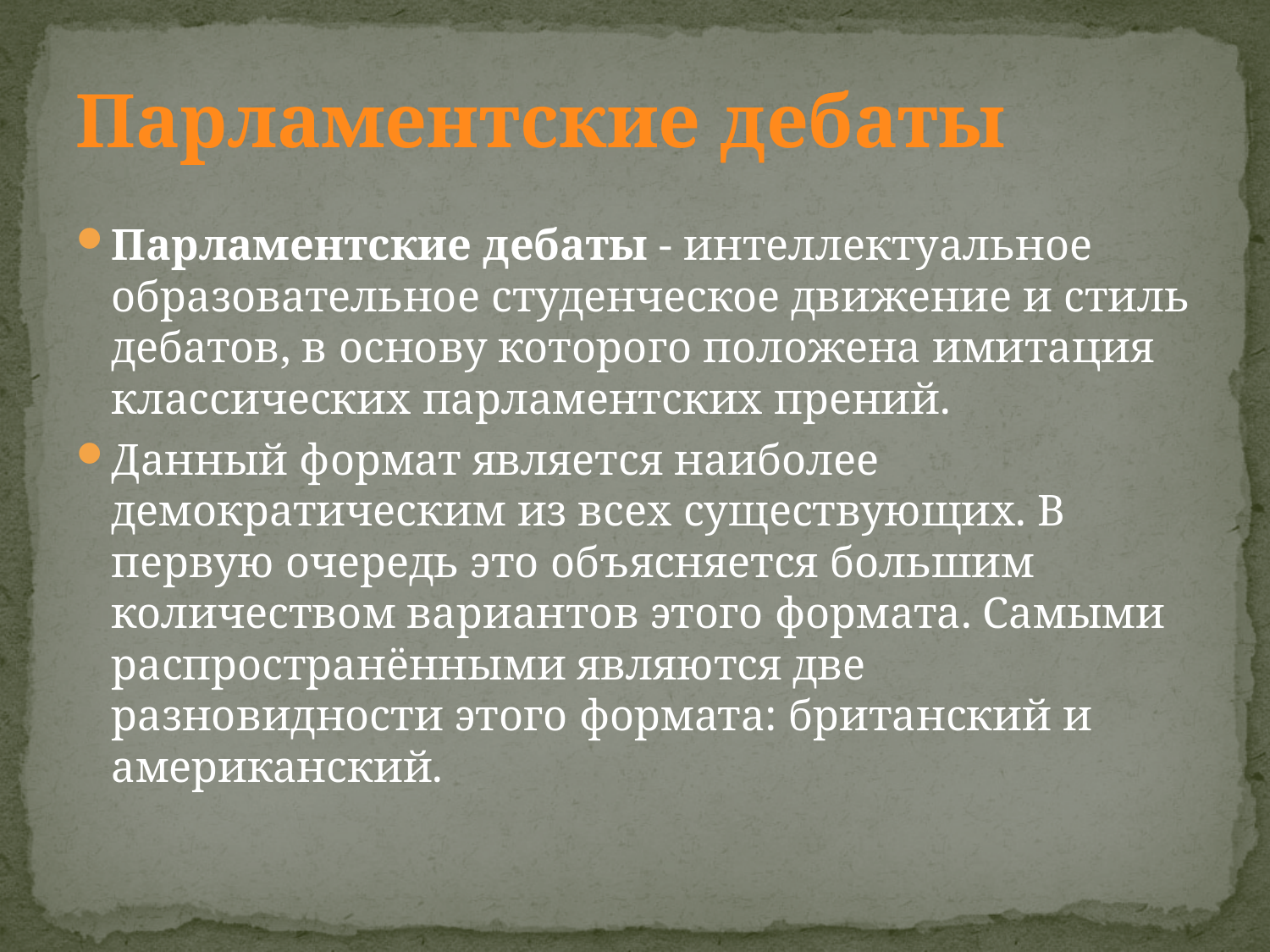

# Парламентские дебаты
Парламентские дебаты - интеллектуальное образовательное студенческое движение и стиль дебатов, в основу которого положена имитация классических парламентских прений.
Данный формат является наиболее демократическим из всех существующих. В первую очередь это объясняется большим количеством вариантов этого формата. Самыми распространёнными являются две разновидности этого формата: британский и американский.